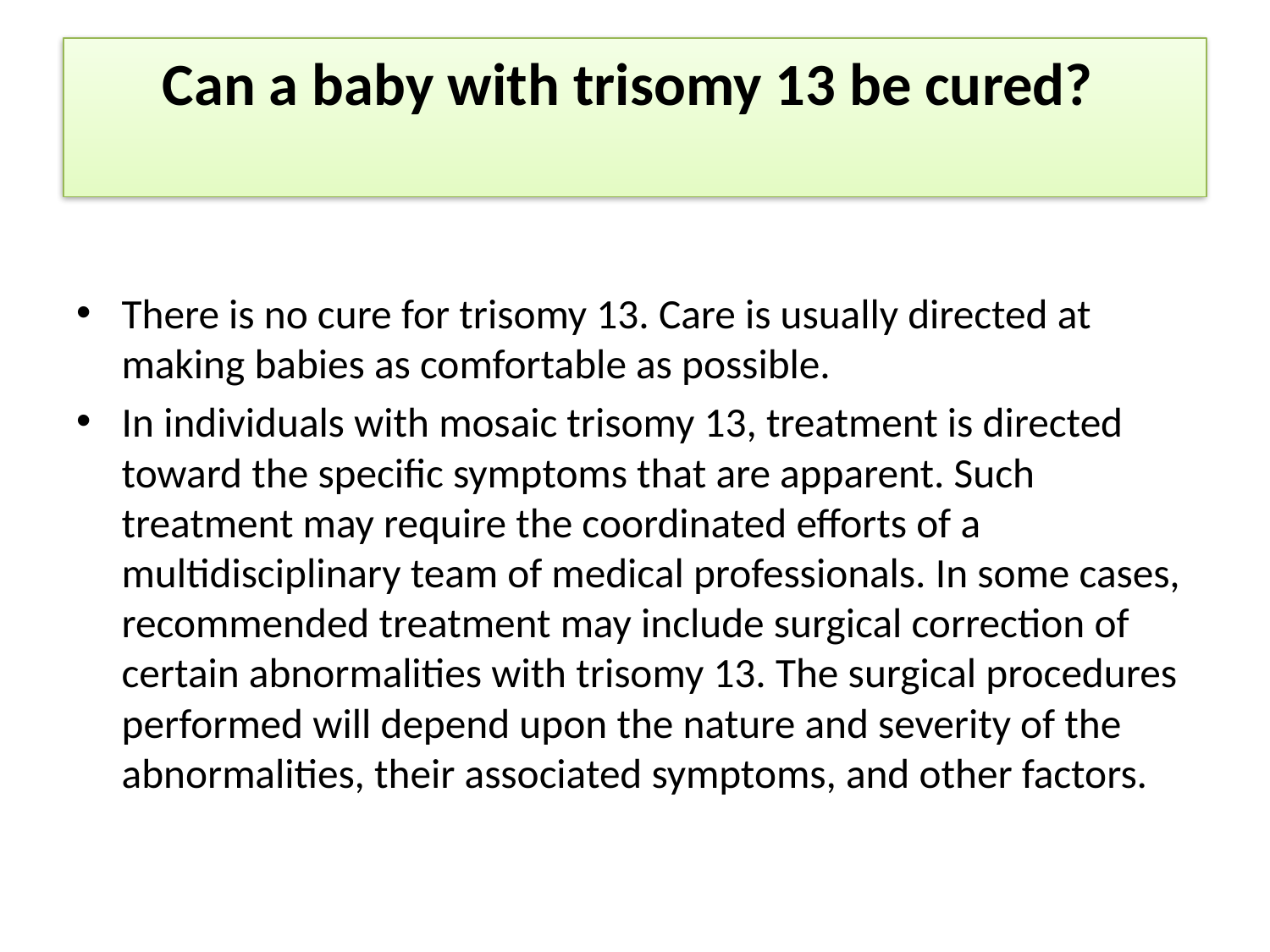

# Can a baby with trisomy 13 be cured?

There is no cure for trisomy 13. Care is usually directed at making babies as comfortable as possible.
In individuals with mosaic trisomy 13, treatment is directed toward the specific symptoms that are apparent. Such treatment may require the coordinated efforts of a multidisciplinary team of medical professionals. In some cases, recommended treatment may include surgical correction of certain abnormalities with trisomy 13. The surgical procedures performed will depend upon the nature and severity of the abnormalities, their associated symptoms, and other factors.